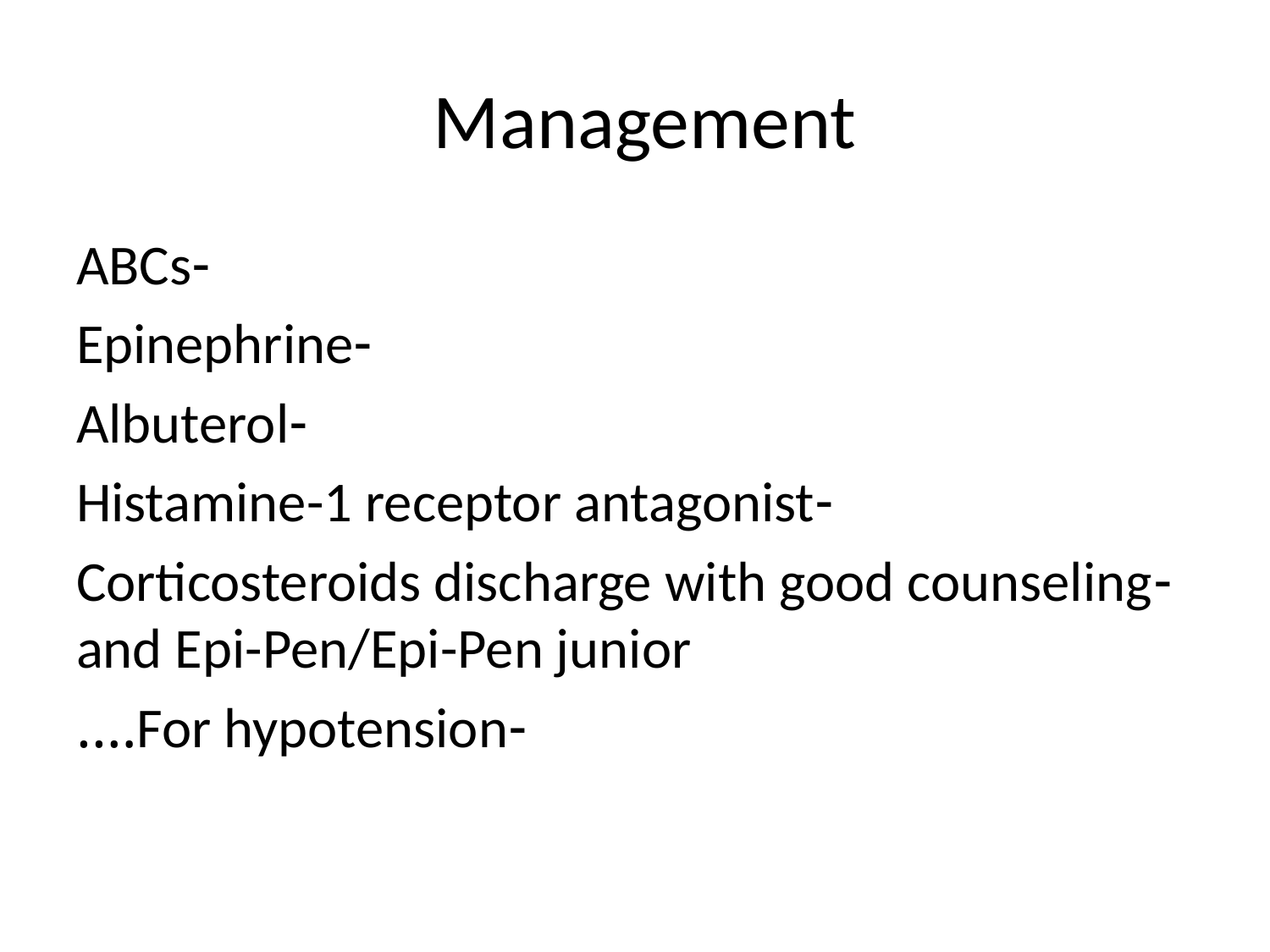

# Management
-ABCs
-Epinephrine
-Albuterol
-Histamine-1 receptor antagonist
-Corticosteroids discharge with good counseling and Epi-Pen/Epi-Pen junior
-For hypotension….